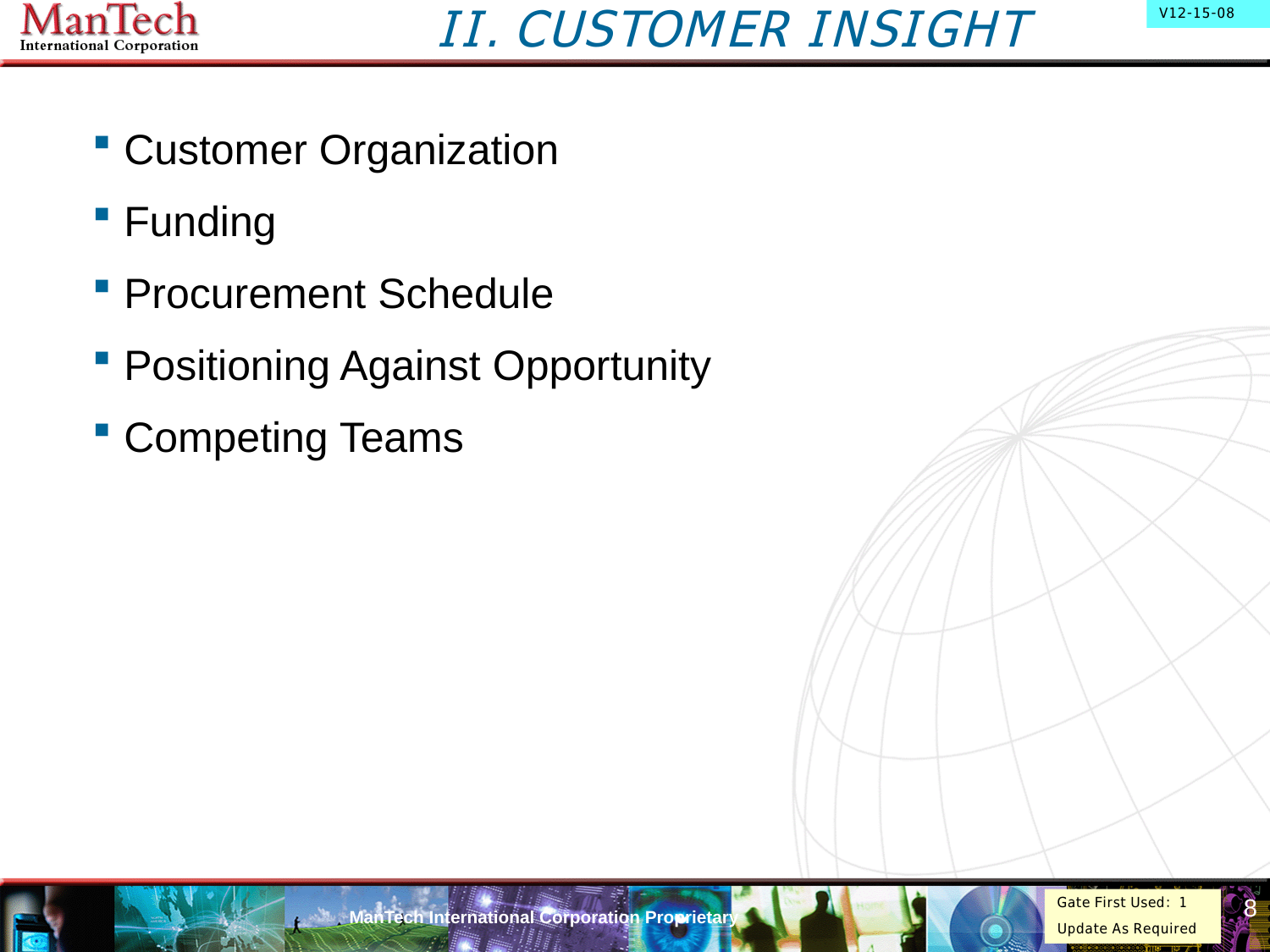

II. CUSTOMER INSIGHT
Customer Organization
Funding
Procurement Schedule
Positioning Against Opportunity
Competing Teams

8
Gate First Used:  1
Update As Required